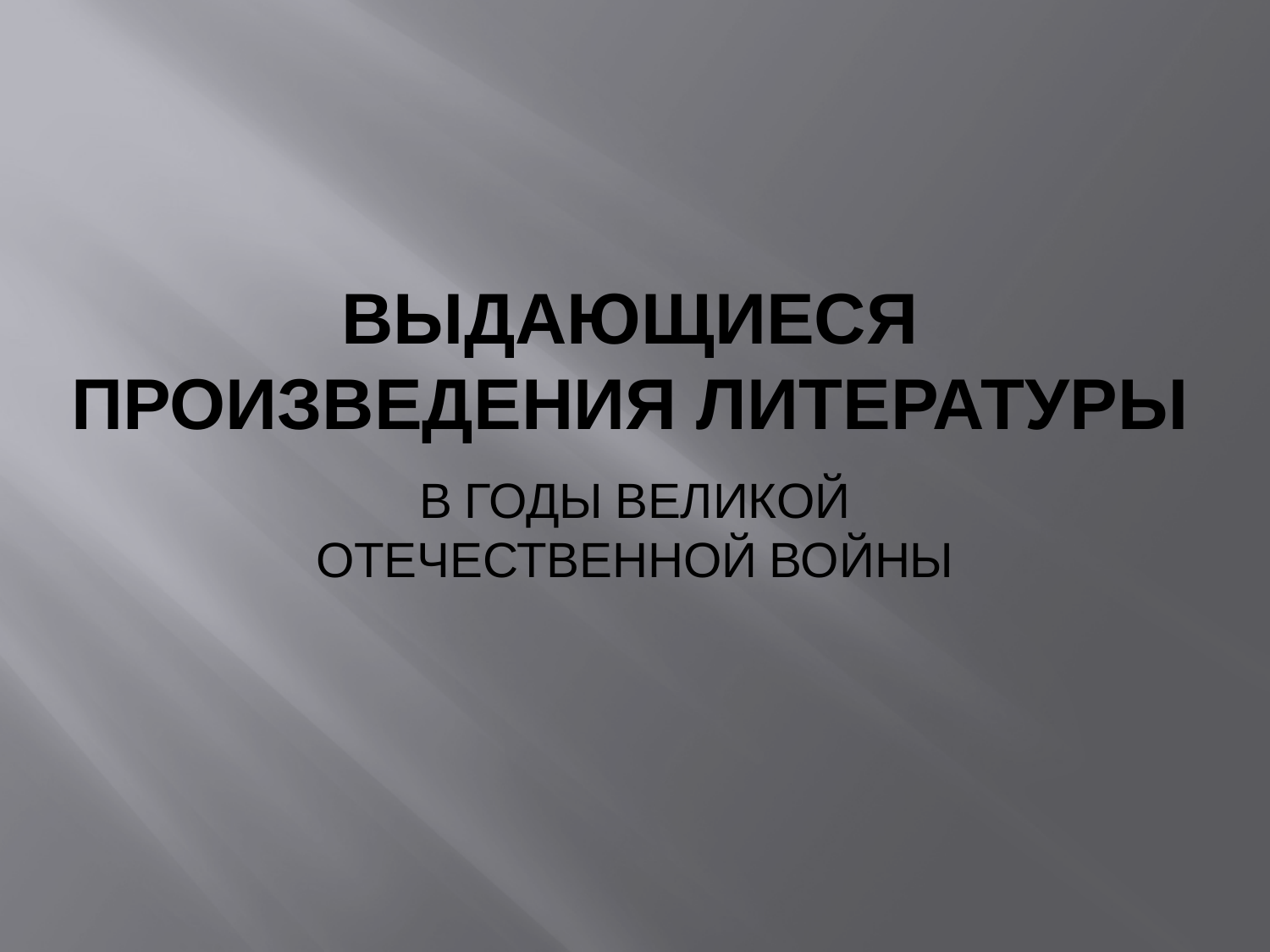

# Выдающиеся произведения литературы
В ГОДЫ ВЕЛИКОЙ ОТЕЧЕСТВЕННОЙ ВОЙНЫ